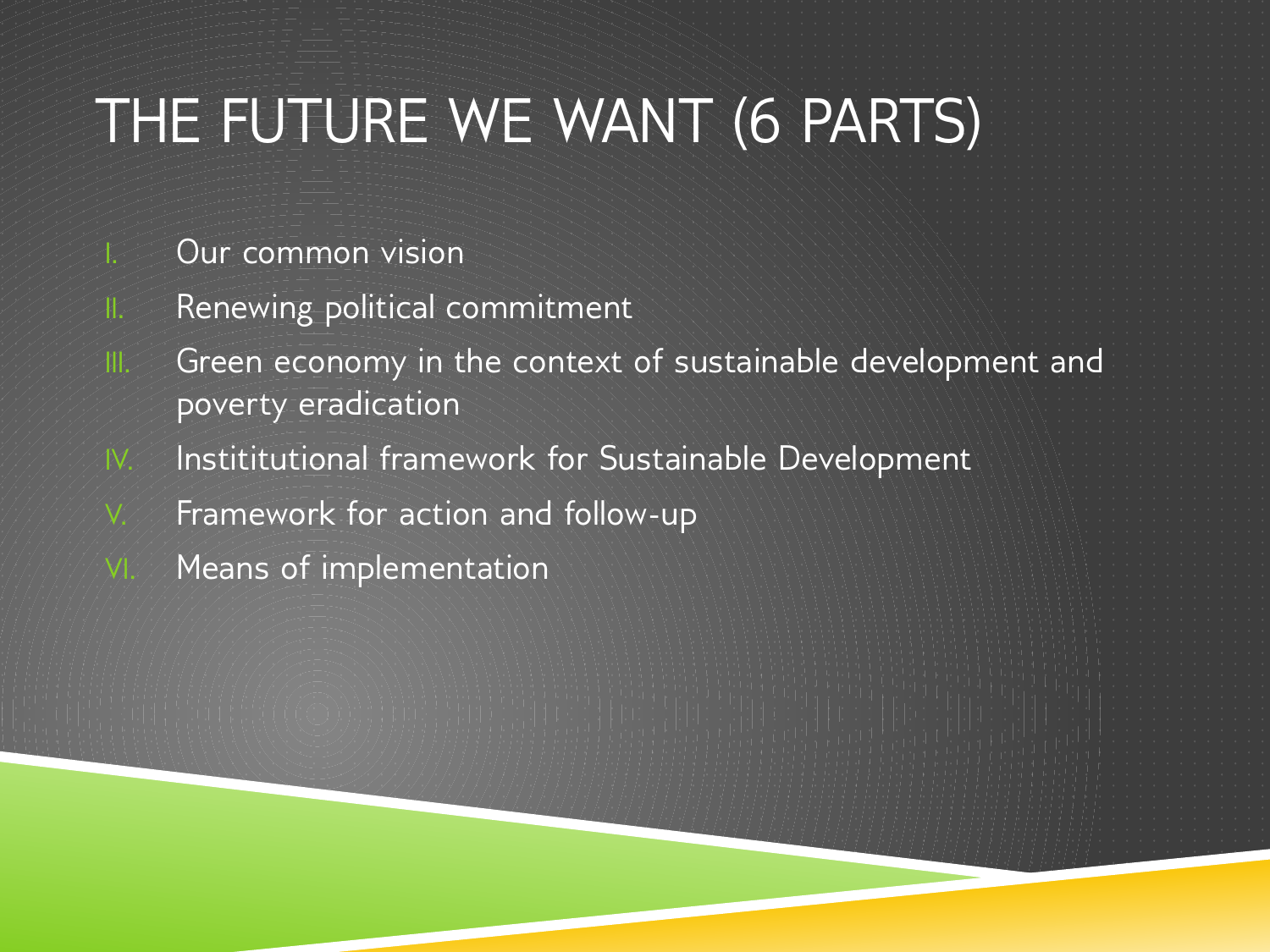

# The future we want (6 parts)
Our common vision
Renewing political commitment
Green economy in the context of sustainable development and poverty eradication
Instititutional framework for Sustainable Development
Framework for action and follow-up
Means of implementation